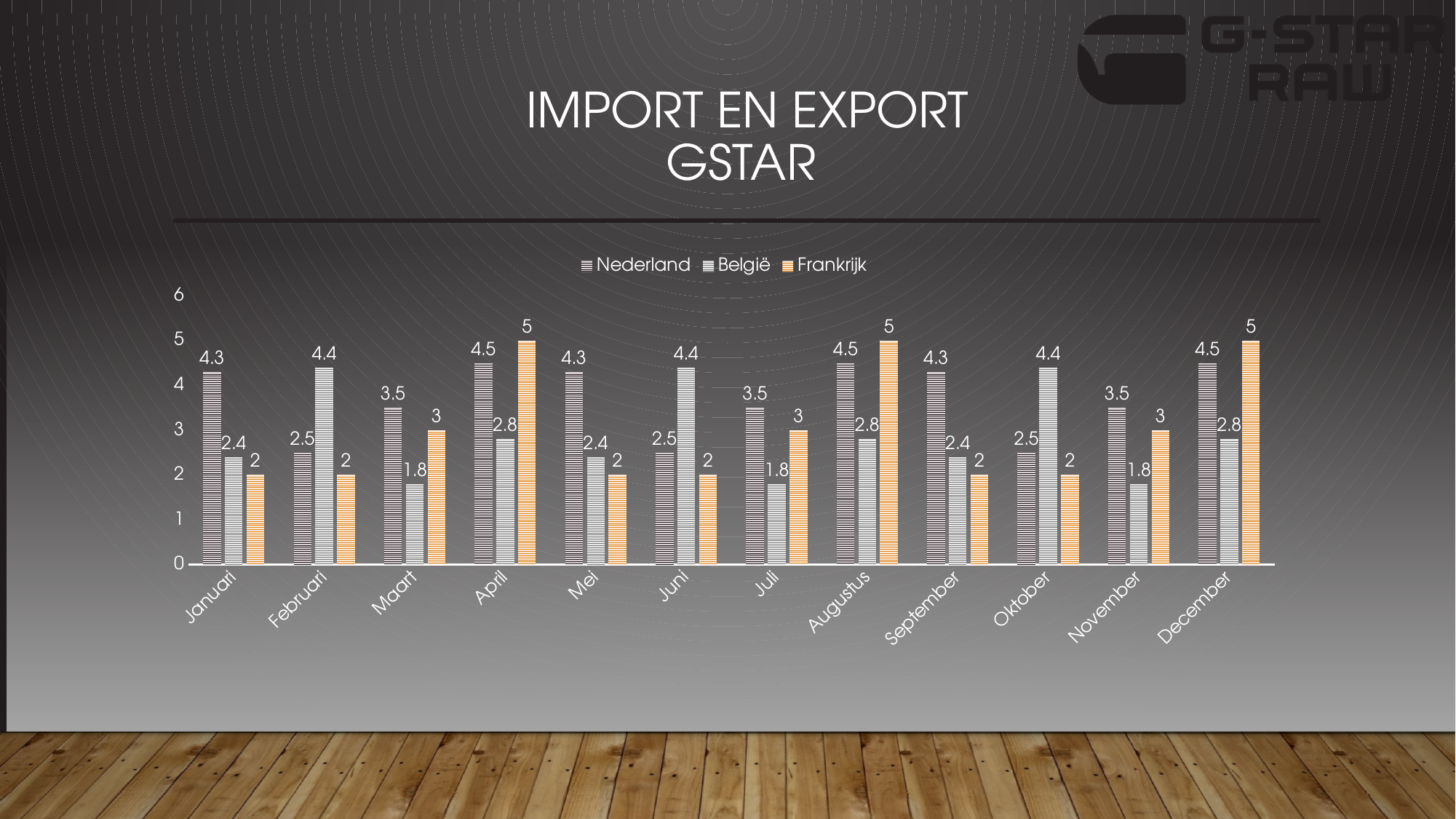

# import en export Gstar

### Chart

| Category | Nederland | België | Frankrijk |
|---|---|---|---|
| Januari | 4.3 | 2.4 | 2.0 |
| Februari | 2.5 | 4.4 | 2.0 |
| Maart | 3.5 | 1.8 | 3.0 |
| April | 4.5 | 2.8 | 5.0 |
| Mei | 4.3 | 2.4 | 2.0 |
| Juni | 2.5 | 4.4 | 2.0 |
| Juli | 3.5 | 1.8 | 3.0 |
| Augustus | 4.5 | 2.8 | 5.0 |
| September | 4.3 | 2.4 | 2.0 |
| Oktober | 2.5 | 4.4 | 2.0 |
| November | 3.5 | 1.8 | 3.0 |
| December | 4.5 | 2.8 | 5.0 |